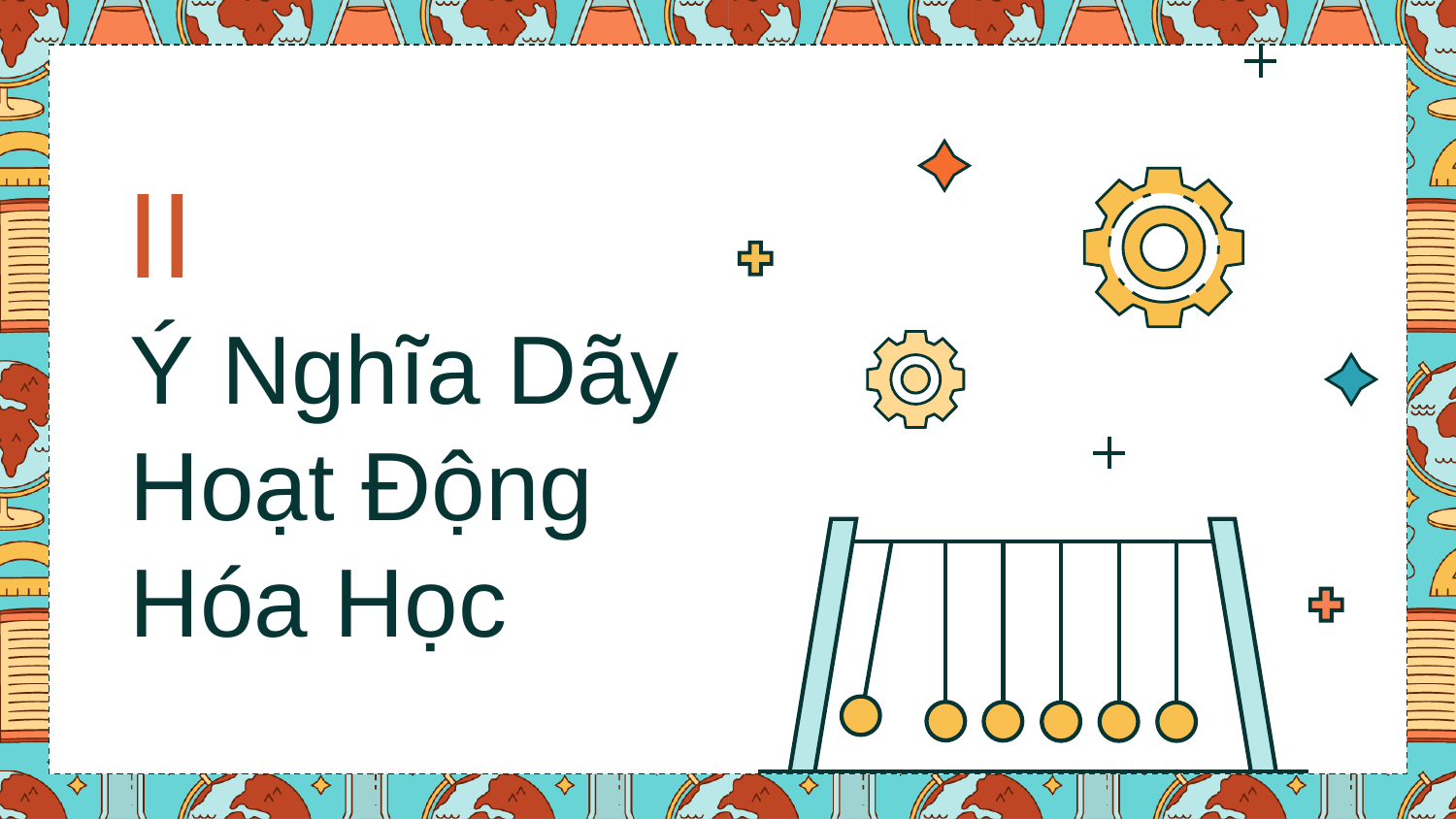

II
# Ý Nghĩa Dãy Hoạt Động Hóa Học